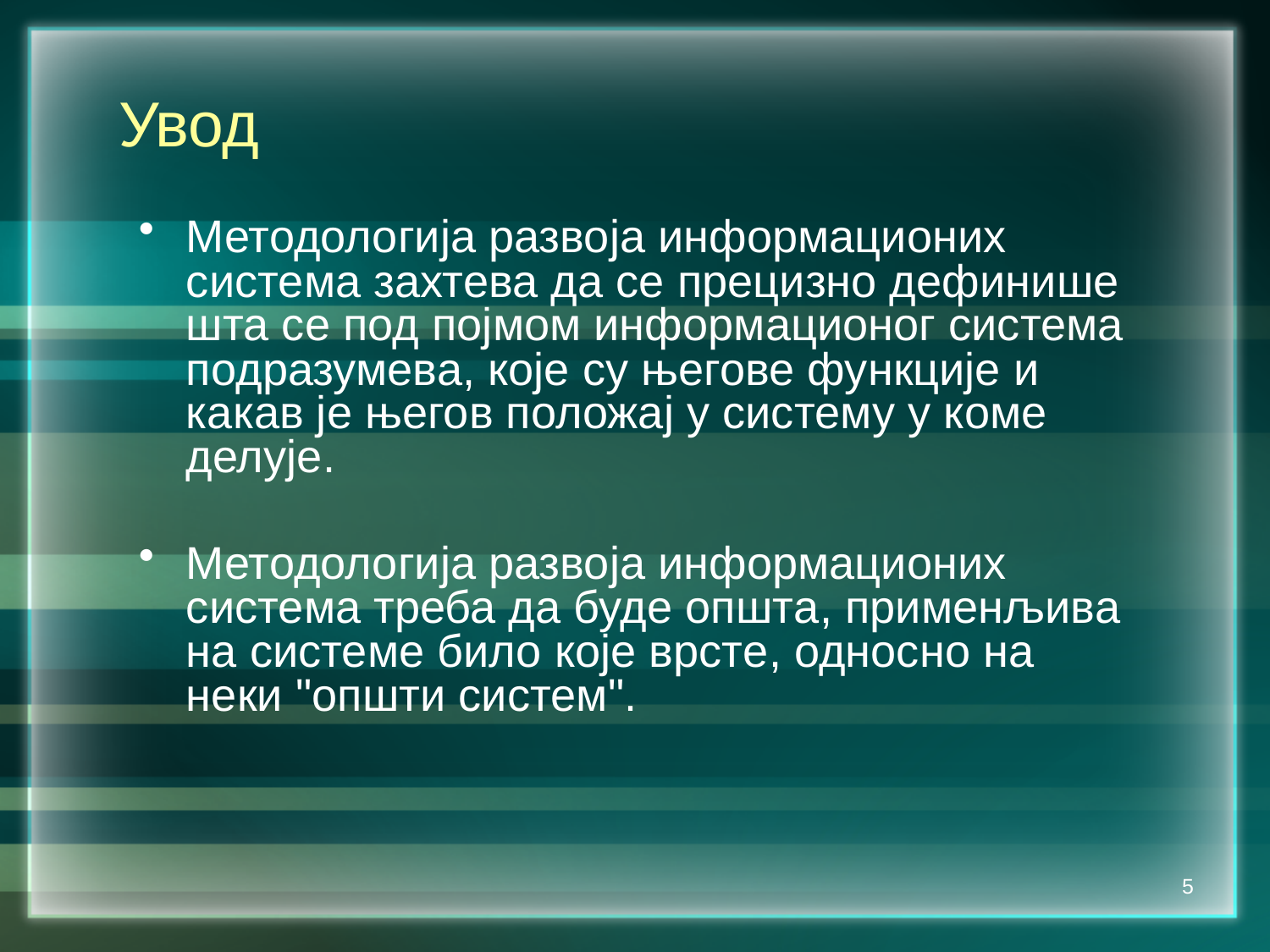

Увод
Методологија развоја информационих система захтева да се прецизно дефинише шта се под појмом информационог система подразумева, које су његове функције и какав је његов положај у систему у коме делује.

Методологија развоја информационих система треба да буде општа, применљива на системе било које врсте, односно на неки "општи систем".
5